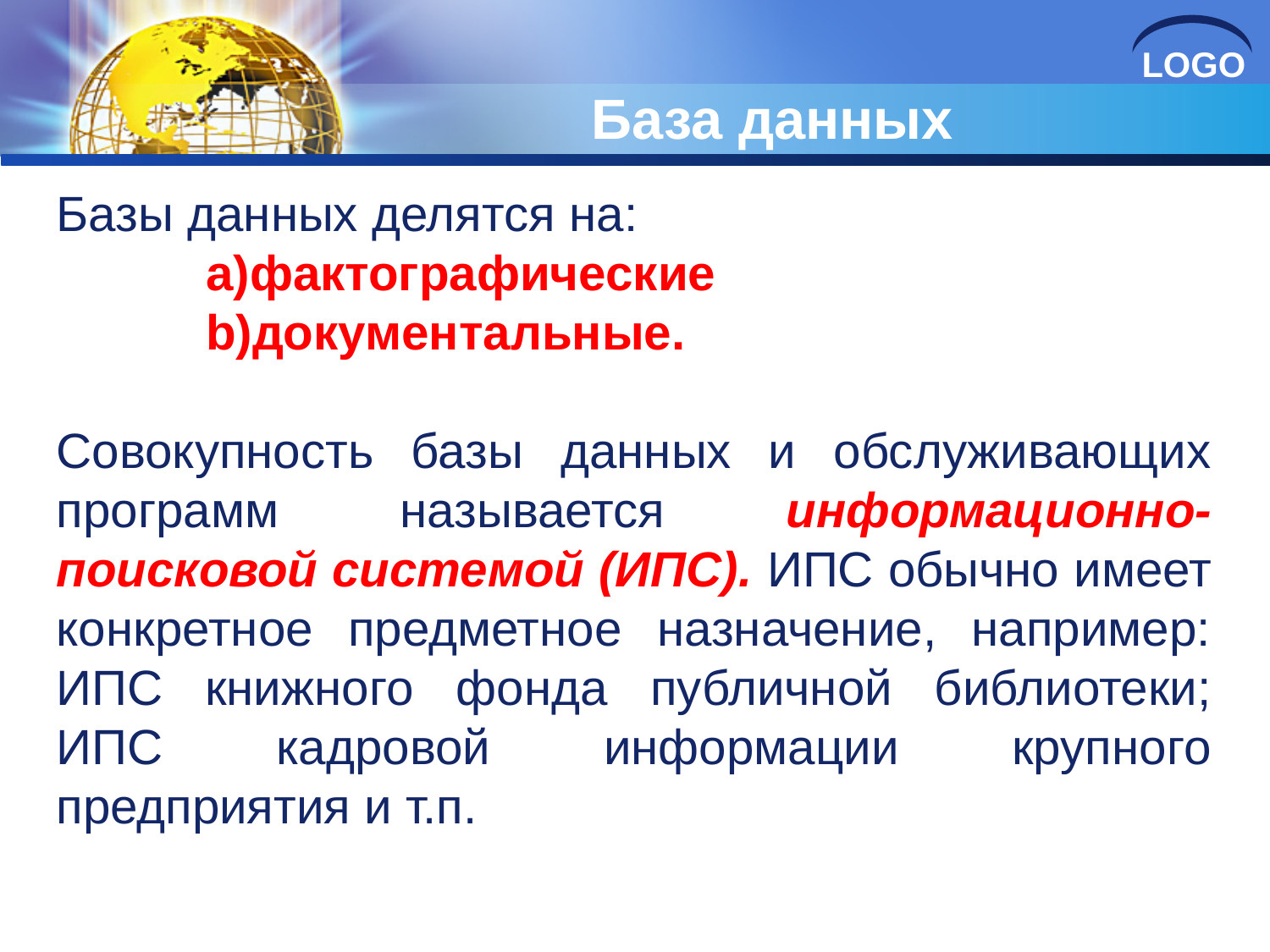

База данных
Базы данных делятся на:
фактографические
документальные.

Совокупность базы данных и обслуживающих программ называется информационно-поисковой системой (ИПС). ИПС обычно имеет конкретное предметное назначение, например: ИПС книжного фонда публичной библиотеки; ИПС кадровой информации крупного предприятия и т.п.